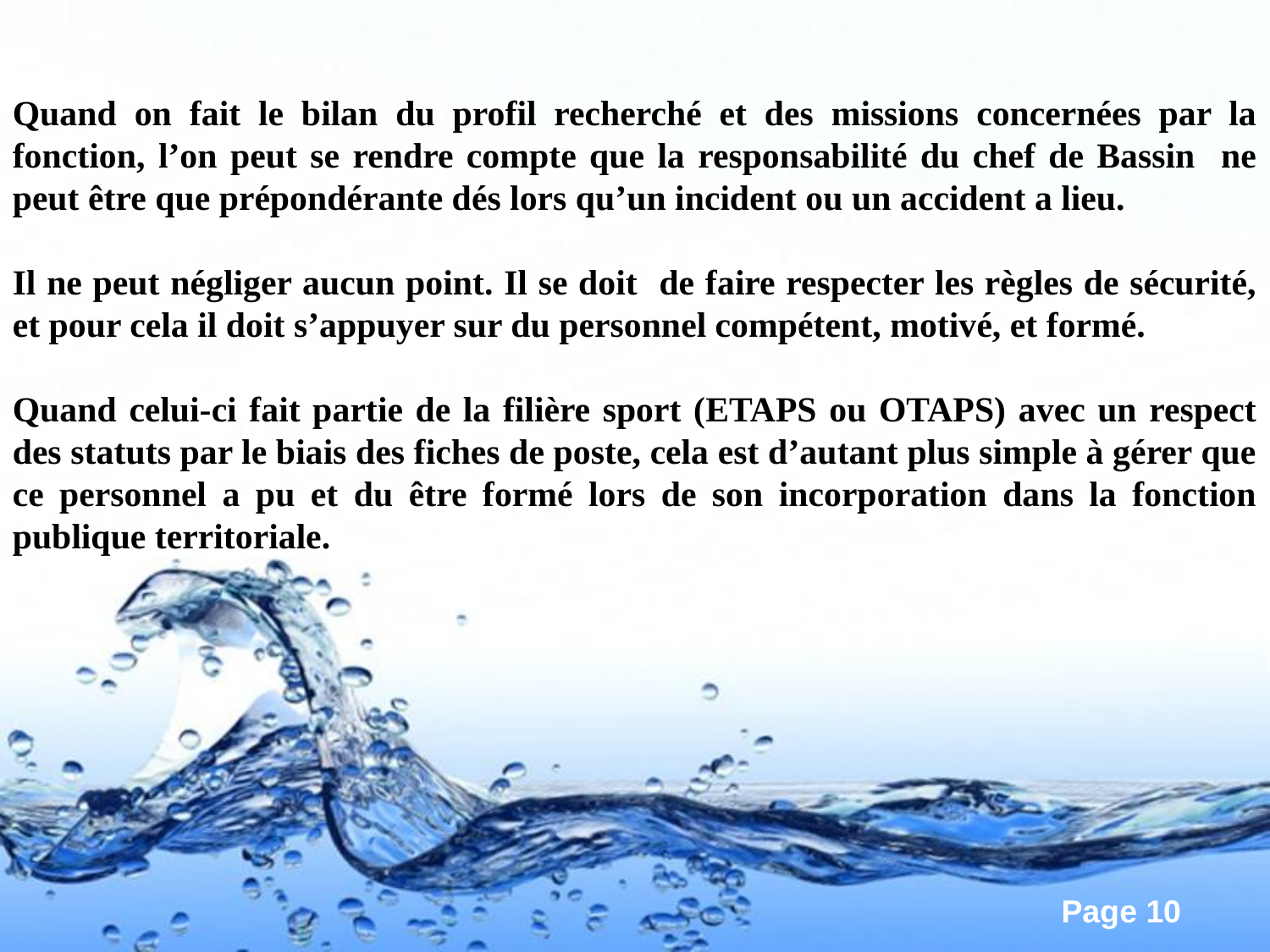

Quand on fait le bilan du profil recherché et des missions concernées par la fonction, l’on peut se rendre compte que la responsabilité du chef de Bassin  ne peut être que prépondérante dés lors qu’un incident ou un accident a lieu.

Il ne peut négliger aucun point. Il se doit  de faire respecter les règles de sécurité, et pour cela il doit s’appuyer sur du personnel compétent, motivé, et formé.

Quand celui-ci fait partie de la filière sport (ETAPS ou OTAPS) avec un respect des statuts par le biais des fiches de poste, cela est d’autant plus simple à gérer que ce personnel a pu et du être formé lors de son incorporation dans la fonction publique territoriale.